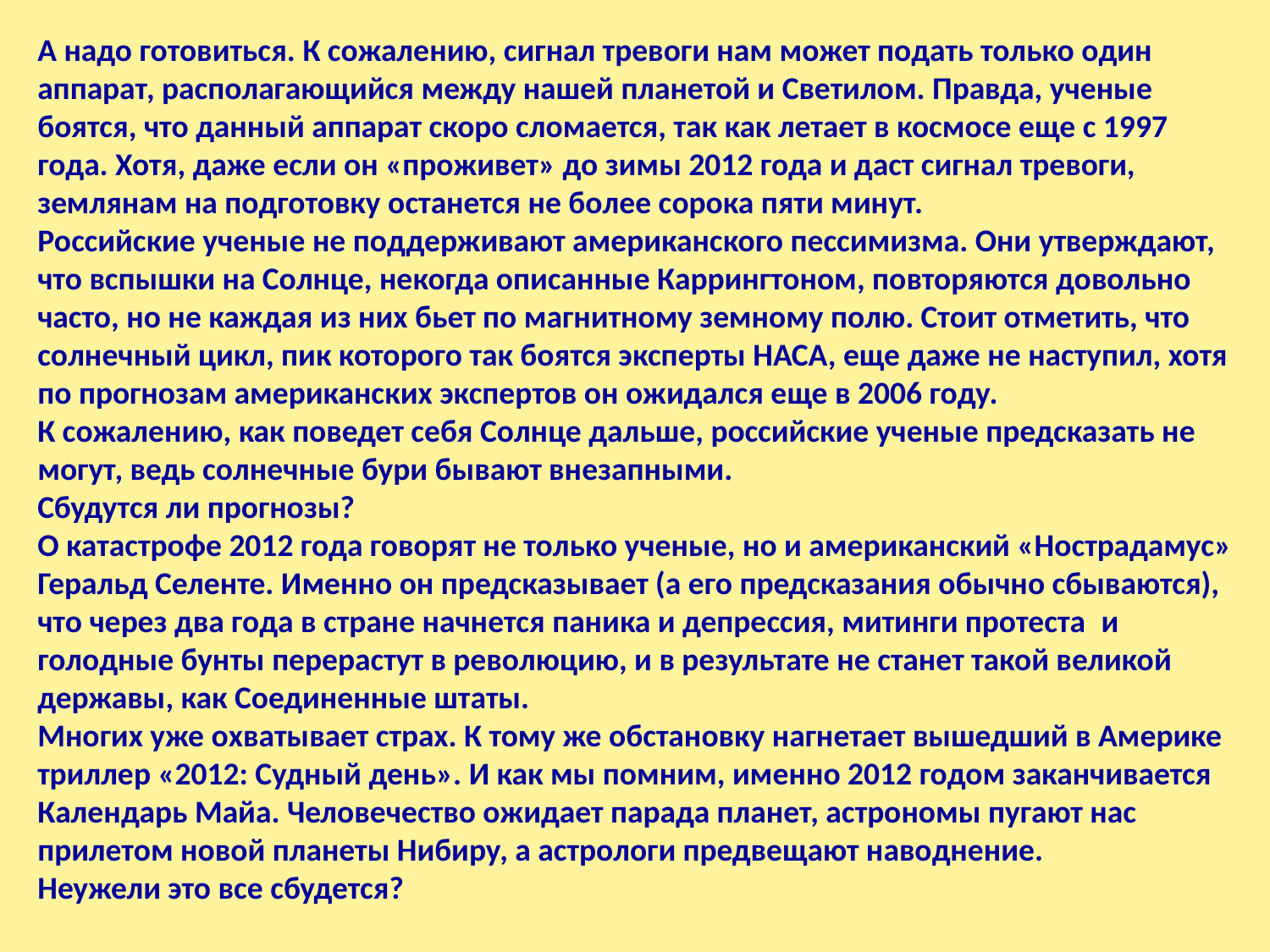

А надо готовиться. К сожалению, сигнал тревоги нам может подать только один аппарат, располагающийся между нашей планетой и Светилом. Правда, ученые боятся, что данный аппарат скоро сломается, так как летает в космосе еще с 1997 года. Хотя, даже если он «проживет» до зимы 2012 года и даст сигнал тревоги, землянам на подготовку останется не более сорока пяти минут.
Российские ученые не поддерживают американского пессимизма. Они утверждают, что вспышки на Солнце, некогда описанные Каррингтоном, повторяются довольно часто, но не каждая из них бьет по магнитному земному полю. Стоит отметить, что солнечный цикл, пик которого так боятся эксперты НАСА, еще даже не наступил, хотя по прогнозам американских экспертов он ожидался еще в 2006 году.
К сожалению, как поведет себя Солнце дальше, российские ученые предсказать не могут, ведь солнечные бури бывают внезапными.
Сбудутся ли прогнозы?
О катастрофе 2012 года говорят не только ученые, но и американский «Нострадамус» Геральд Селенте. Именно он предсказывает (а его предсказания обычно сбываются), что через два года в стране начнется паника и депрессия, митинги протеста  и голодные бунты перерастут в революцию, и в результате не станет такой великой державы, как Соединенные штаты.
Многих уже охватывает страх. К тому же обстановку нагнетает вышедший в Америке триллер «2012: Судный день». И как мы помним, именно 2012 годом заканчивается Календарь Майа. Человечество ожидает парада планет, астрономы пугают нас прилетом новой планеты Нибиру, а астрологи предвещают наводнение.
Неужели это все сбудется?